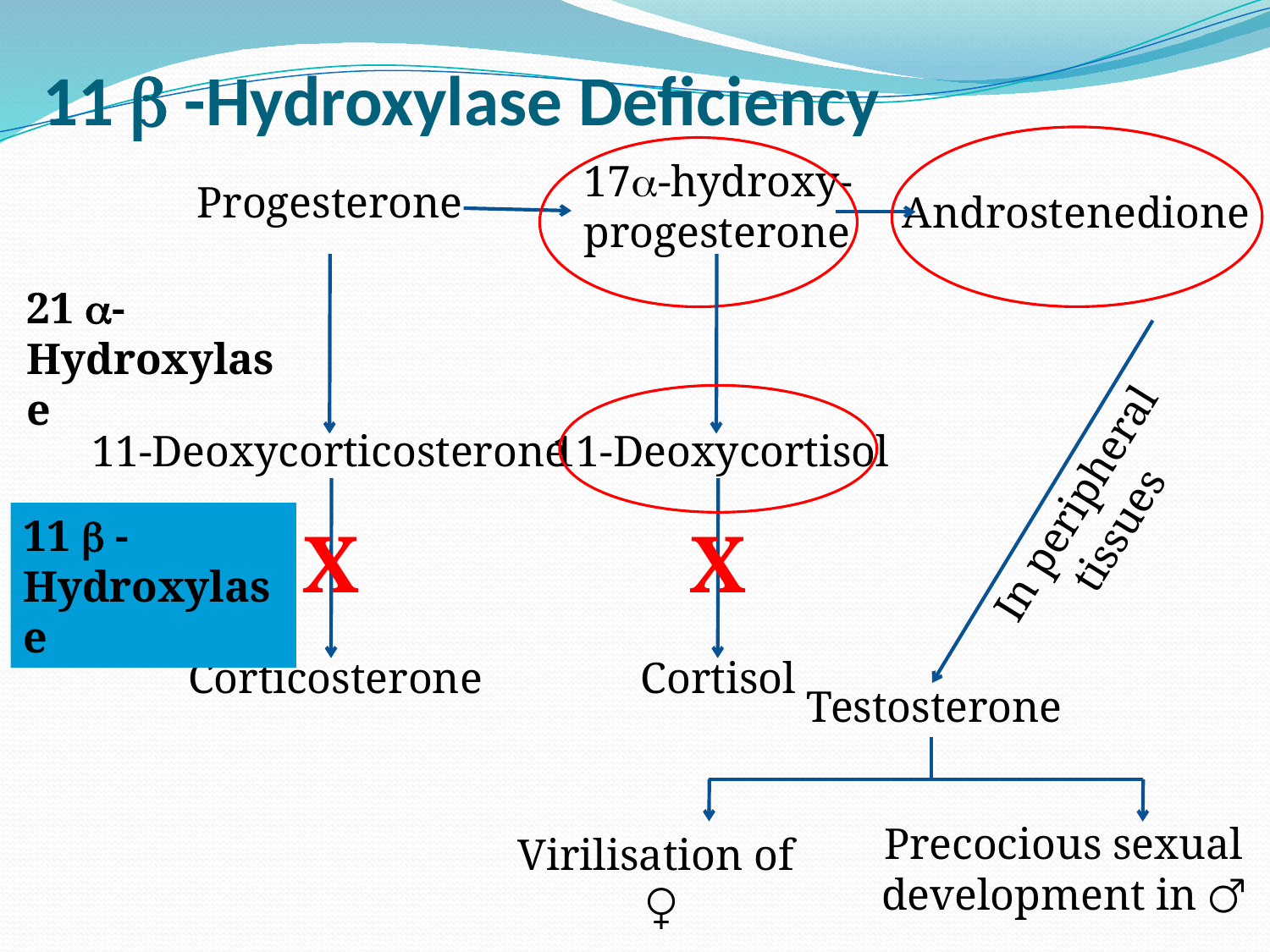

# 11 β -Hydroxylase Deficiency

17α-hydroxy-progesterone
Progesterone
Androstenedione
21 α-Hydroxylase

11-Deoxycorticosterone
11-Deoxycortisol
In peripheral tissues
11 β -Hydroxylase
X
X
Corticosterone
Cortisol
Testosterone
Precocious sexual development in ♂
Virilisation of  ♀